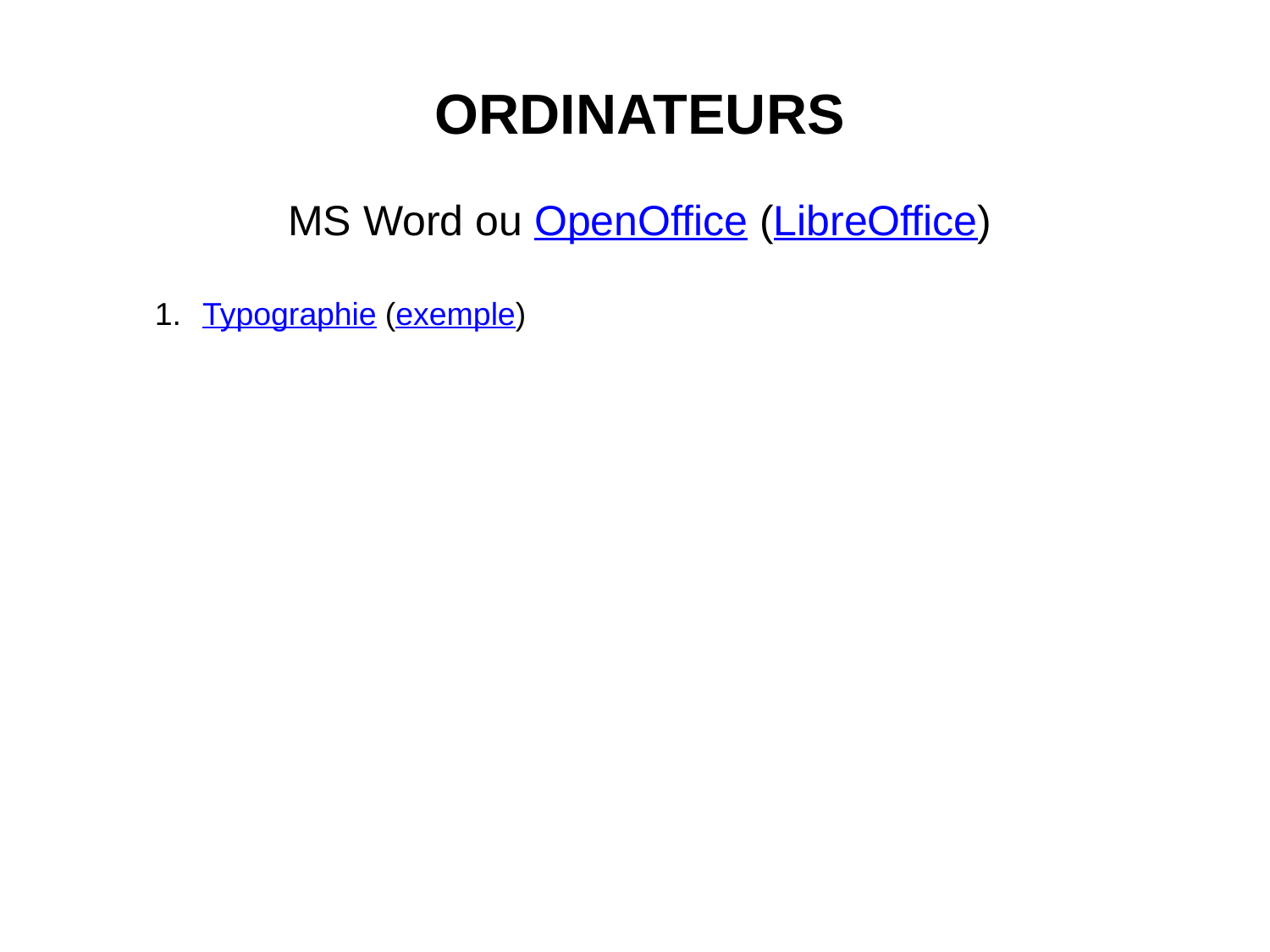

# ORDINATEURS
MS Word ou OpenOffice (LibreOffice)

Typographie (exemple)